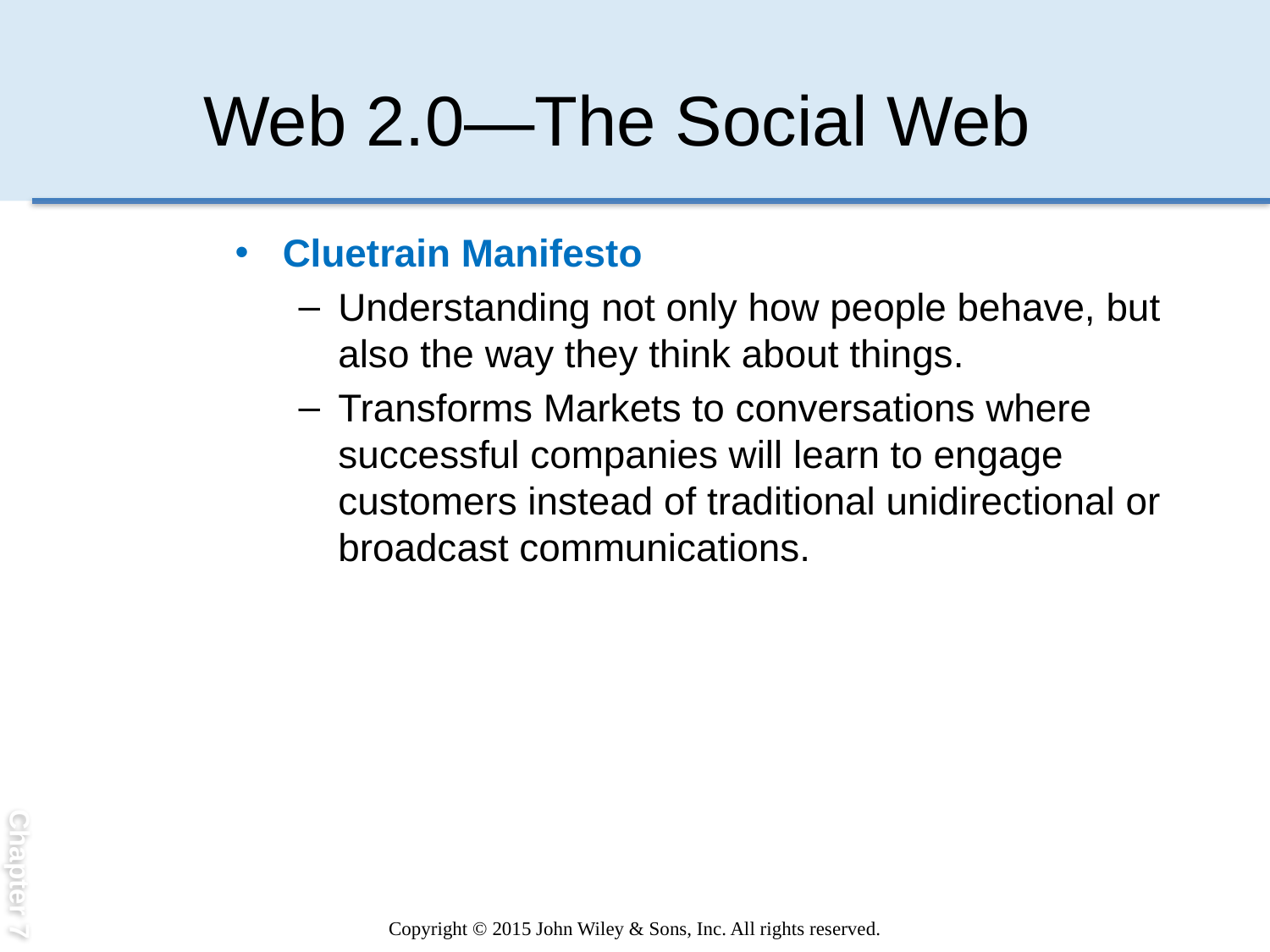

Chapter 7
# Web 2.0—The Social Web
Cluetrain Manifesto
Understanding not only how people behave, but also the way they think about things.
Transforms Markets to conversations where successful companies will learn to engage customers instead of traditional unidirectional or broadcast communications.